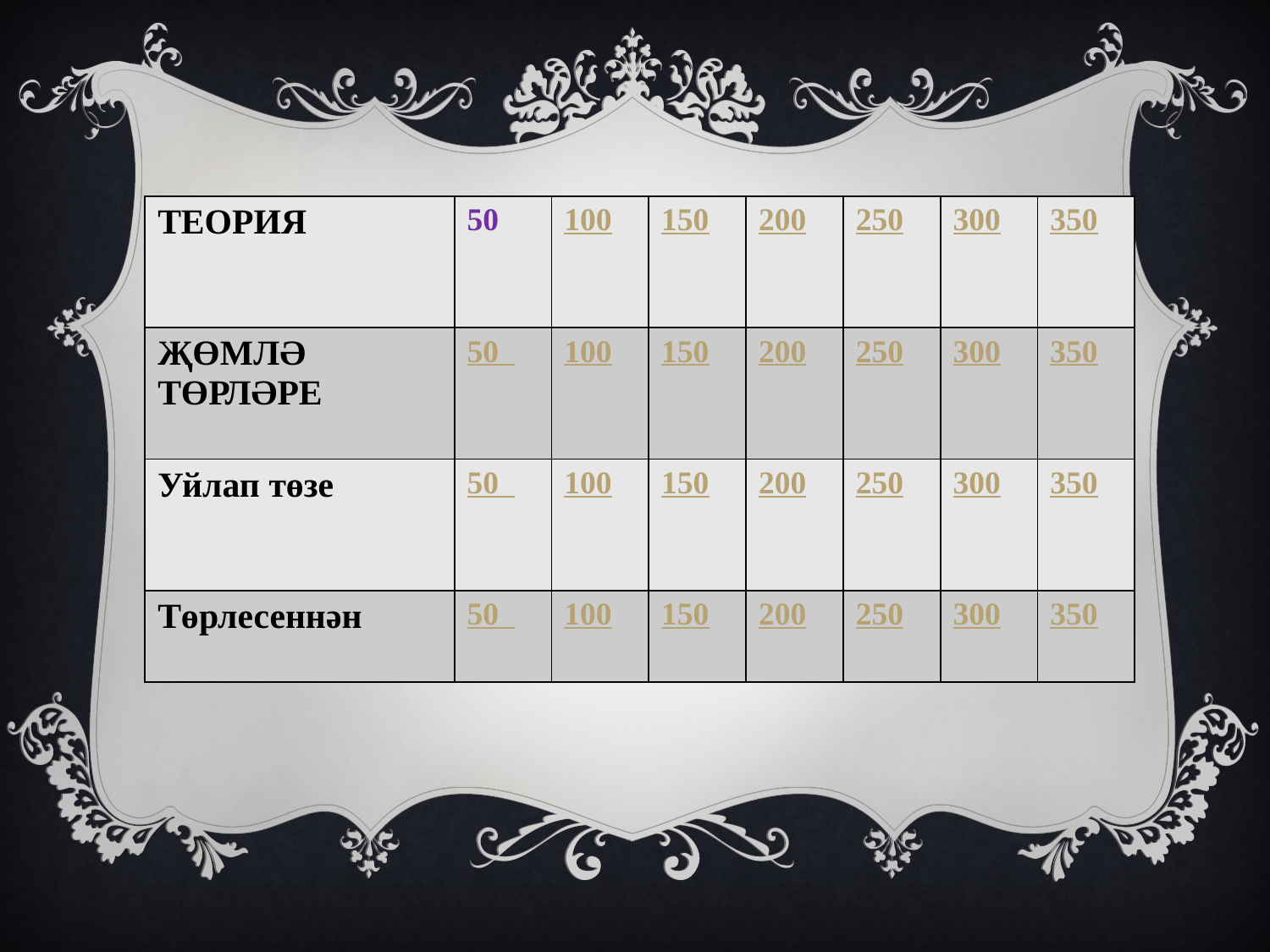

| ТЕОРИЯ | 50 | 100 | 150 | 200 | 250 | 300 | 350 |
| --- | --- | --- | --- | --- | --- | --- | --- |
| ҖӨМЛӘ ТӨРЛӘРЕ | 50 | 100 | 150 | 200 | 250 | 300 | 350 |
| Уйлап төзе | 50 | 100 | 150 | 200 | 250 | 300 | 350 |
| Төрлесеннән | 50 | 100 | 150 | 200 | 250 | 300 | 350 |